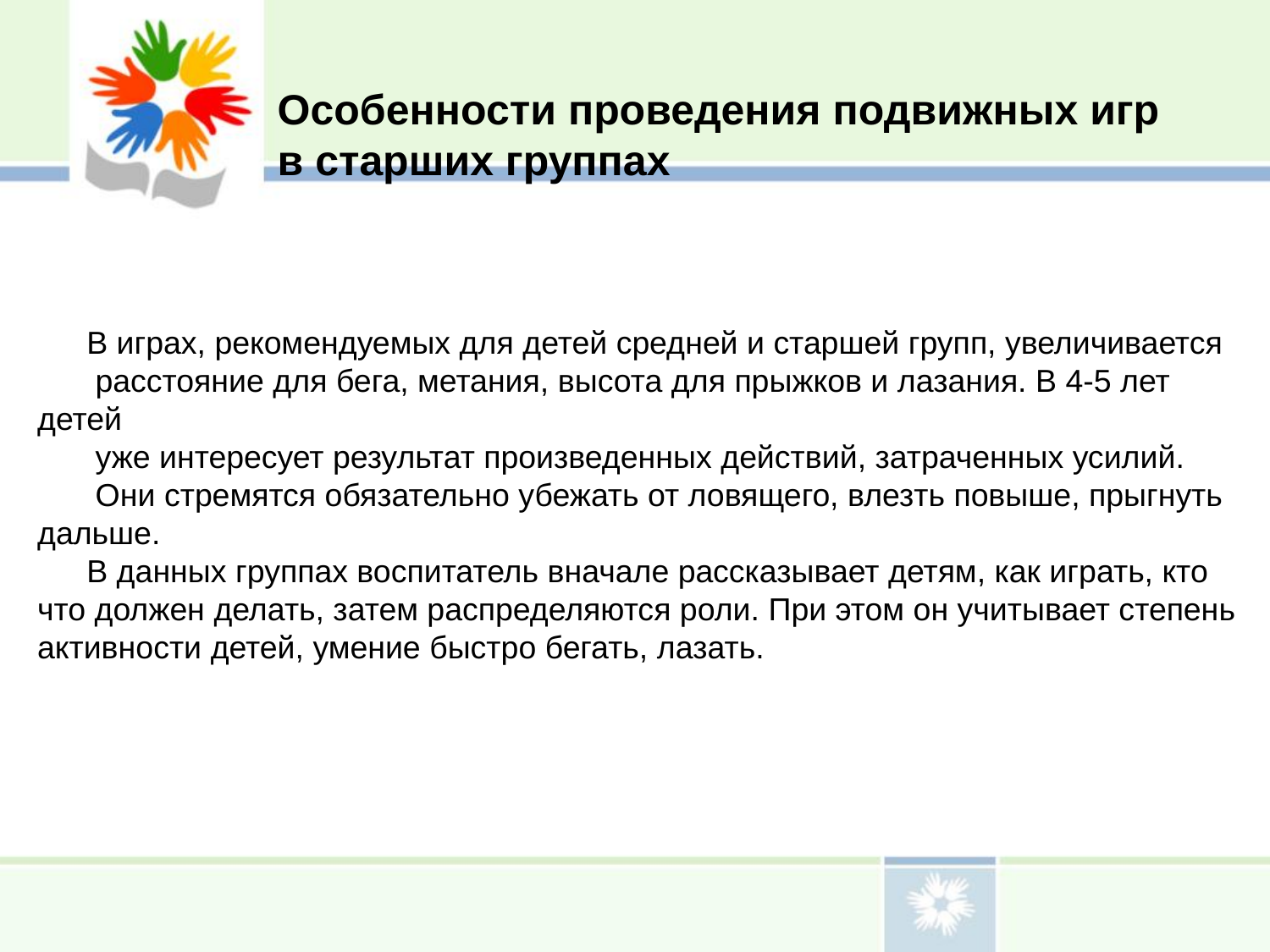

Особенности проведения подвижных игр
в старших группах
В играх, рекомендуемых для детей средней и старшей групп, увеличивается
 расстояние для бега, метания, высота для прыжков и лазания. В 4-5 лет детей
 уже интересует результат произведенных действий, затраченных усилий.
 Они стремятся обязательно убежать от ловящего, влезть повыше, прыгнуть дальше.
В данных группах воспитатель вначале рассказывает детям, как играть, кто что должен делать, затем распределяются роли. При этом он учитывает степень активности детей, умение быстро бегать, лазать.